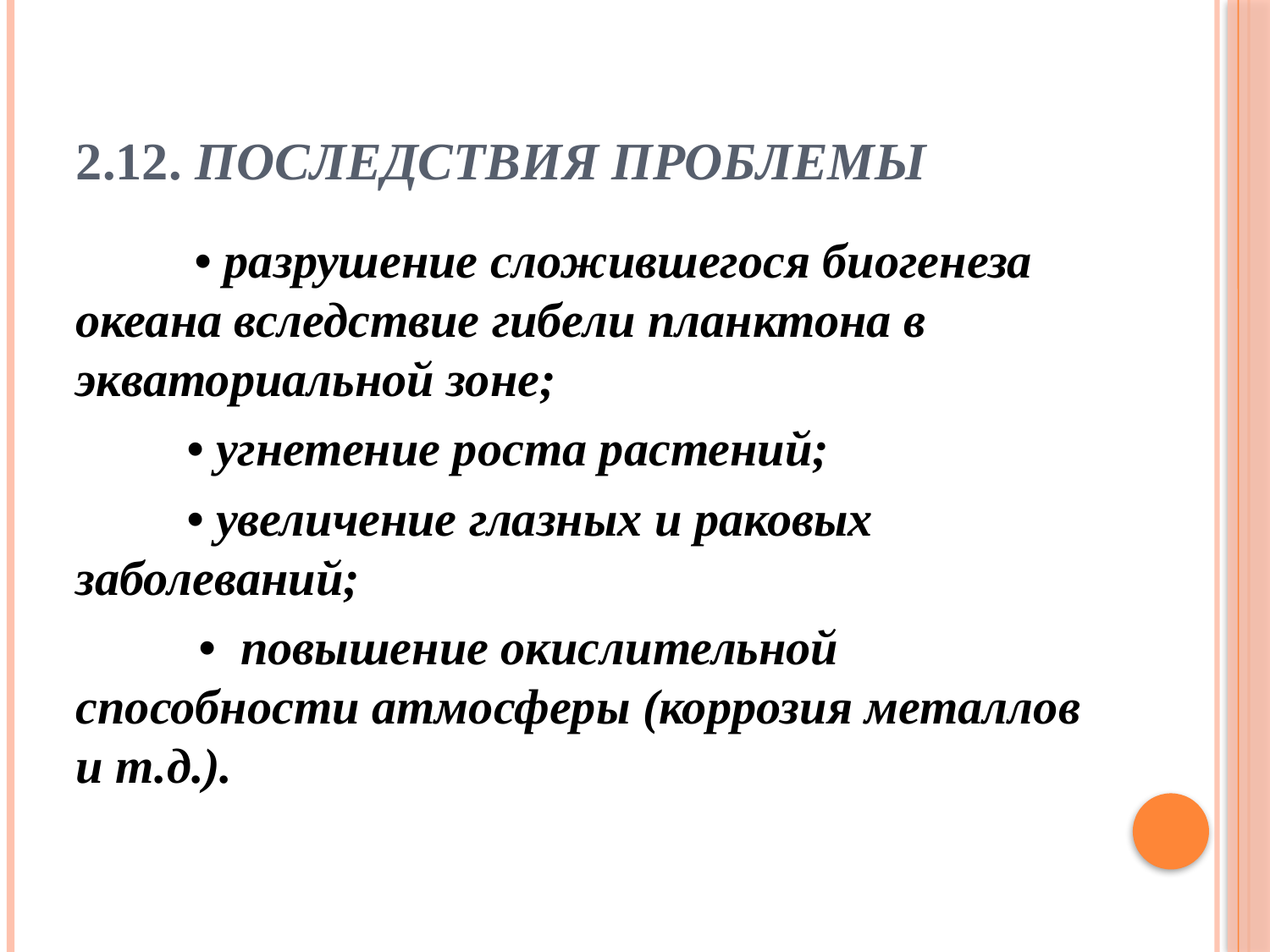

# 2.12. Последствия проблемы
          • разрушение сложившегося биогенеза океана вследствие гибели планктона в экваториальной зоне;
         • угнетение роста растений;
         • увеличение глазных и раковых заболеваний;
          •  повышение окислительной способности атмосферы (коррозия металлов и т.д.).